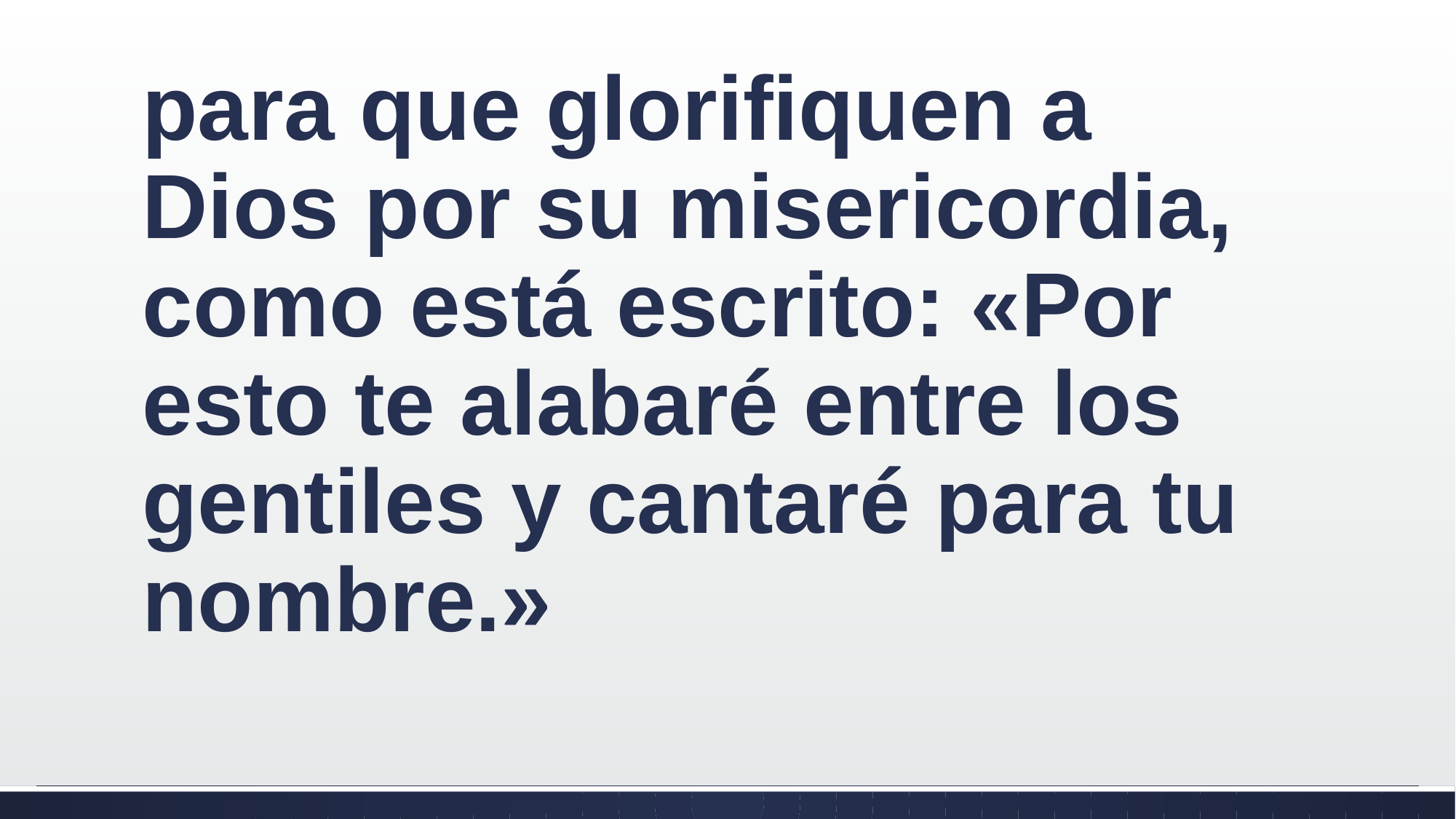

para que glorifiquen a Dios por su misericordia, como está escrito: «Por esto te alabaré entre los gentiles y cantaré para tu nombre.»
#